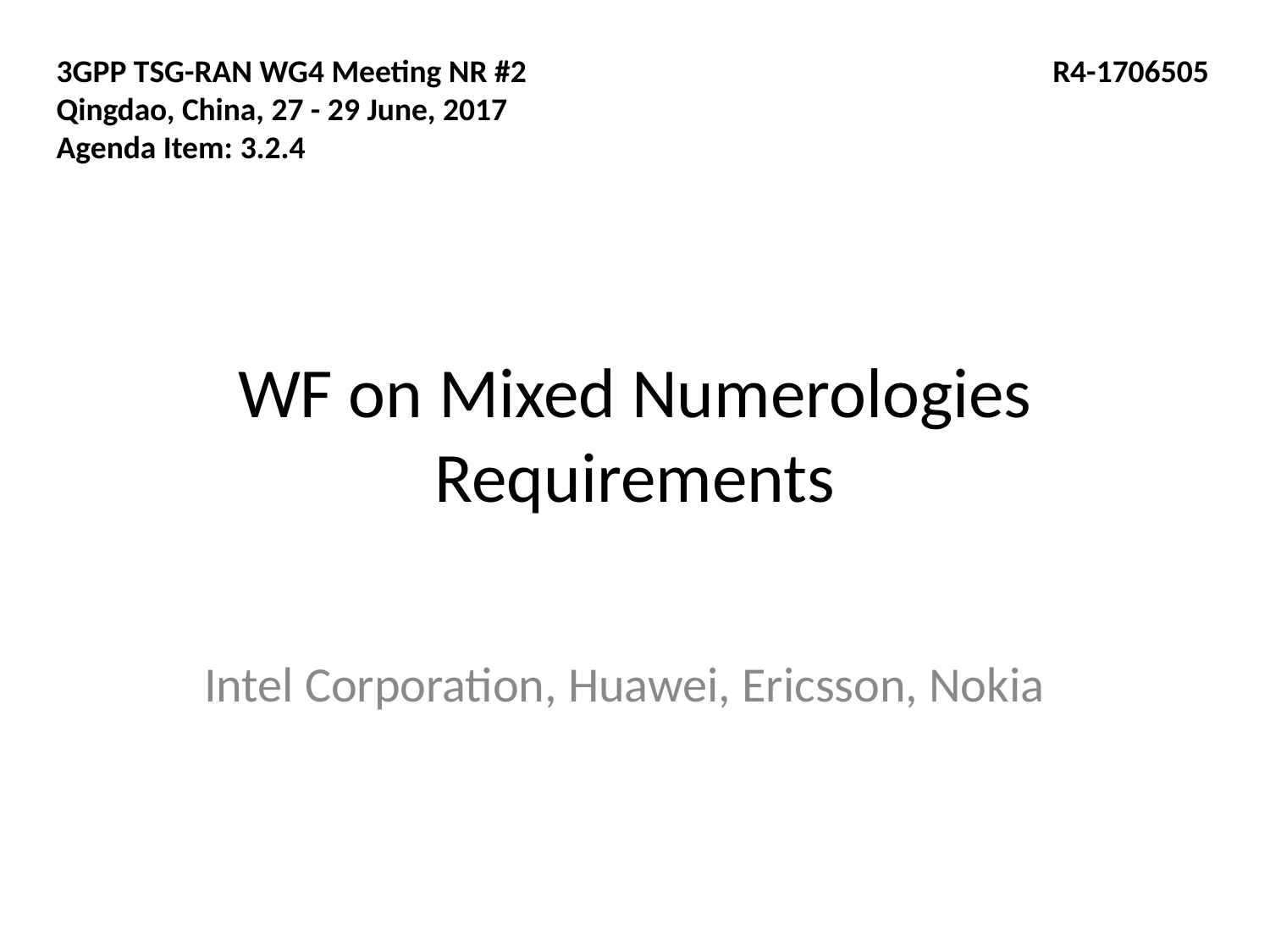

3GPP TSG-RAN WG4 Meeting NR #2
Qingdao, China, 27 - 29 June, 2017
Agenda Item: 3.2.4
R4-1706505
# WF on Mixed Numerologies Requirements
Intel Corporation, Huawei, Ericsson, Nokia